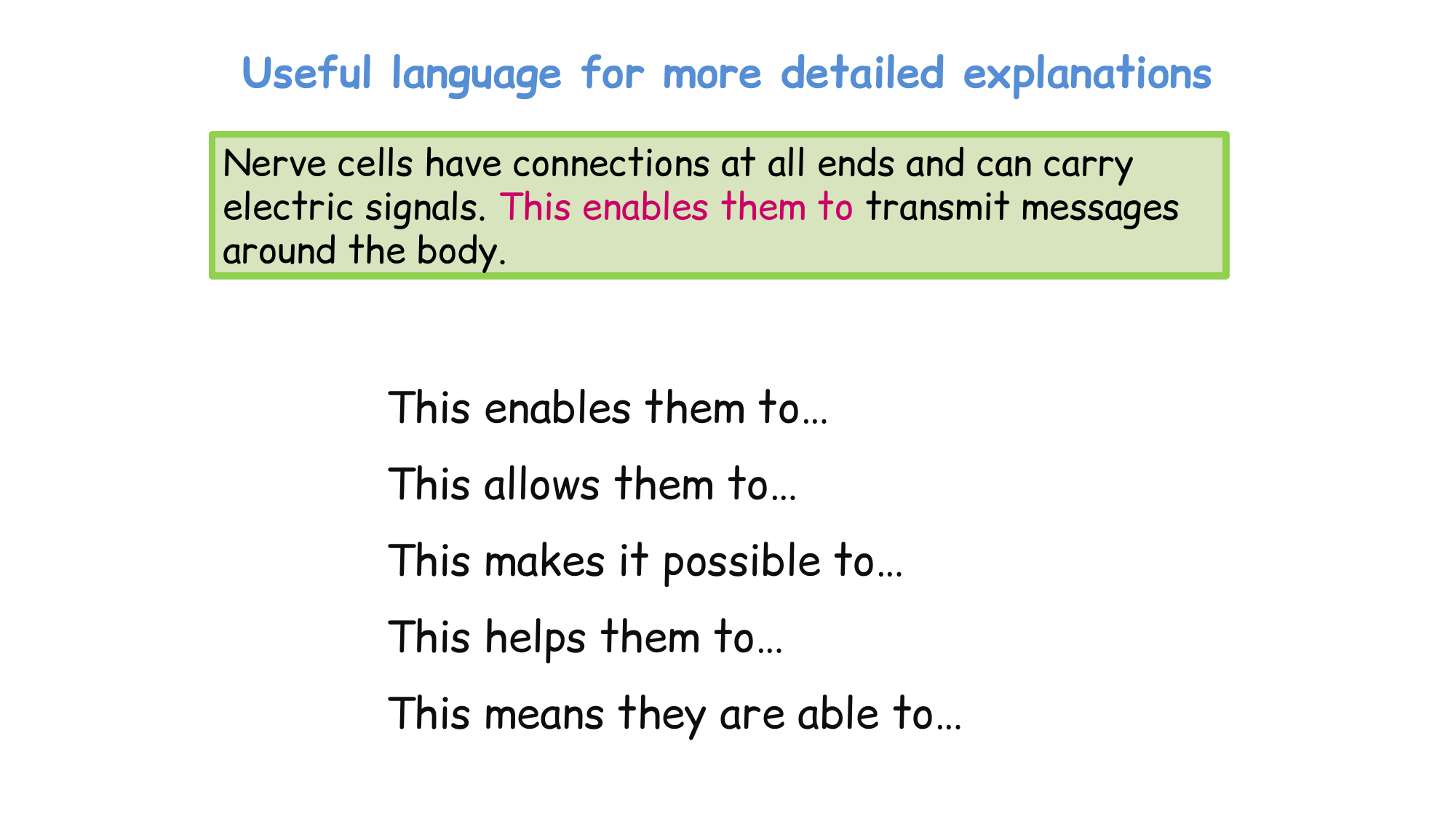

Useful language for more detailed explanations
Nerve cells have connections at all ends and can carry electric signals. This enables them to transmit messages around the body.
This enables them to…
This allows them to…
This makes it possible to…
This helps them to…
This means they are able to…